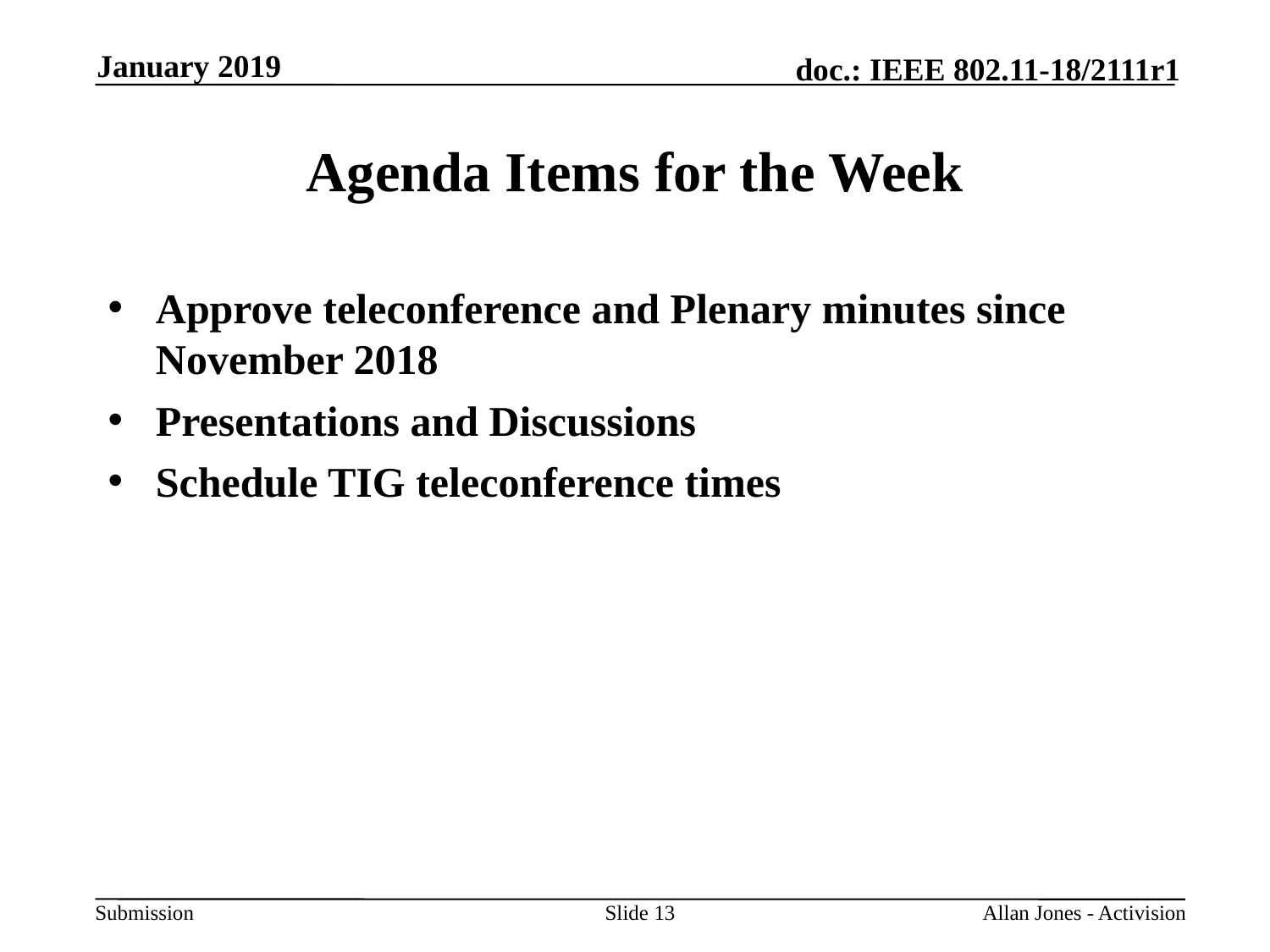

January 2019
# Agenda Items for the Week
Approve teleconference and Plenary minutes since November 2018
Presentations and Discussions
Schedule TIG teleconference times

Slide 13
Allan Jones - Activision